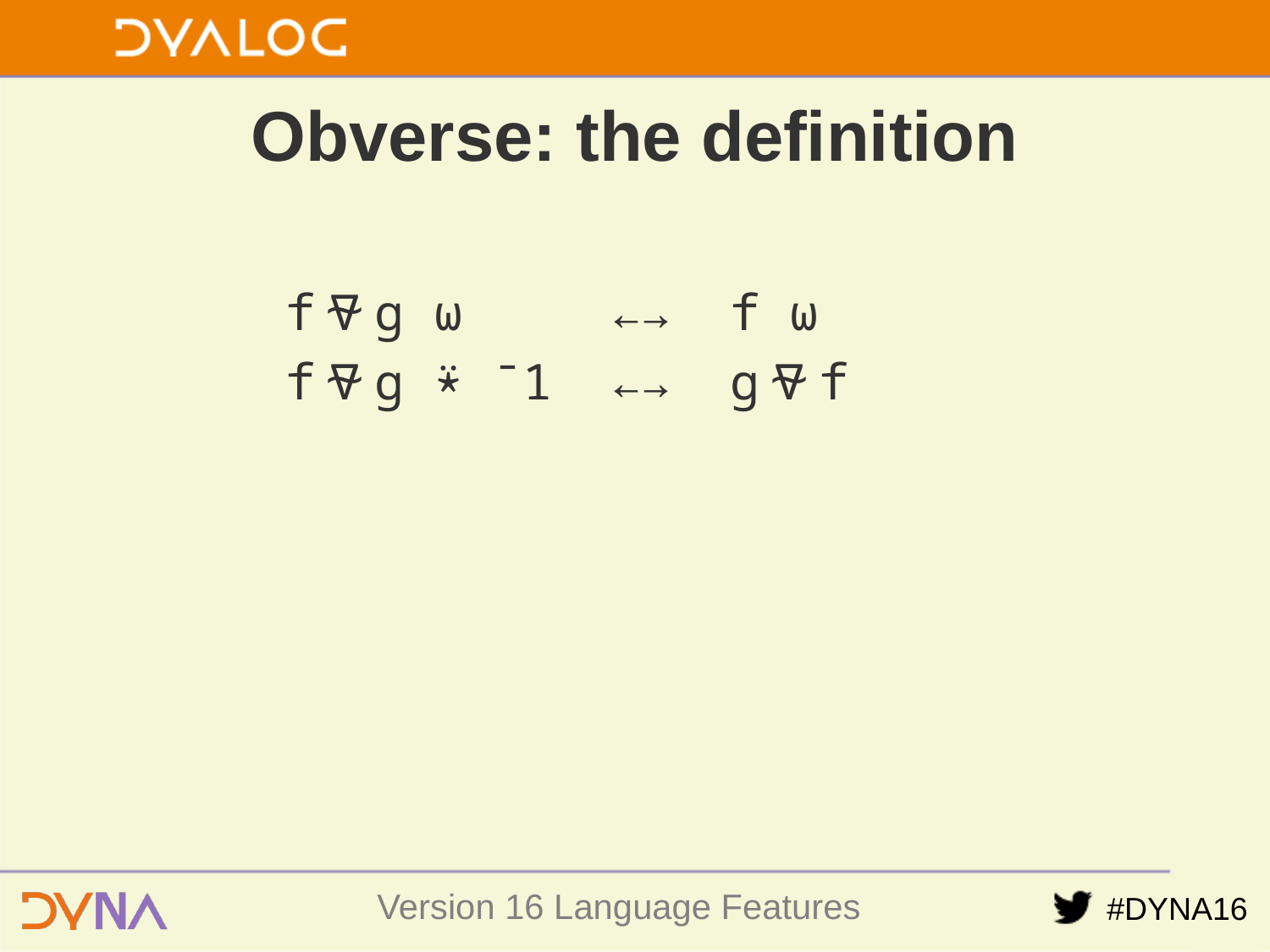

# Obverse: the definition
      f⍫g ⍵     ←→  f ⍵
      f⍫g ⍣ ¯1  ←→  g⍫f
Version 16 Language Features